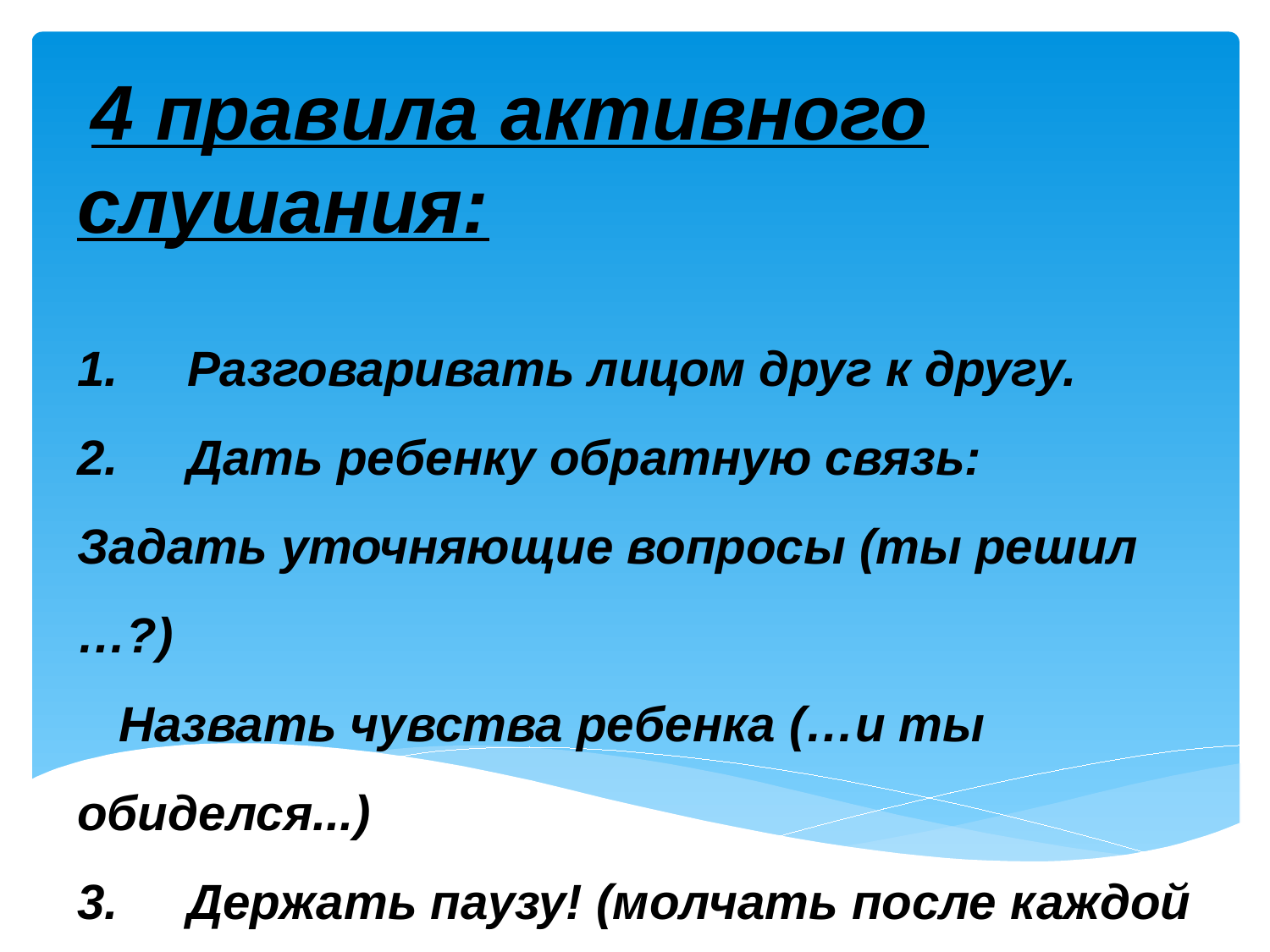

4 правила активного слушания:

1.     Разговаривать лицом друг к другу.
2.     Дать ребенку обратную связь:
Задать уточняющие вопросы (ты решил …?)
   Назвать чувства ребенка (…и ты обиделся...)
3.     Держать паузу! (молчать после каждой реплики).
4.     Полезно повторить ребенку то, что Вы услышали от него. Обозначить его чувства.